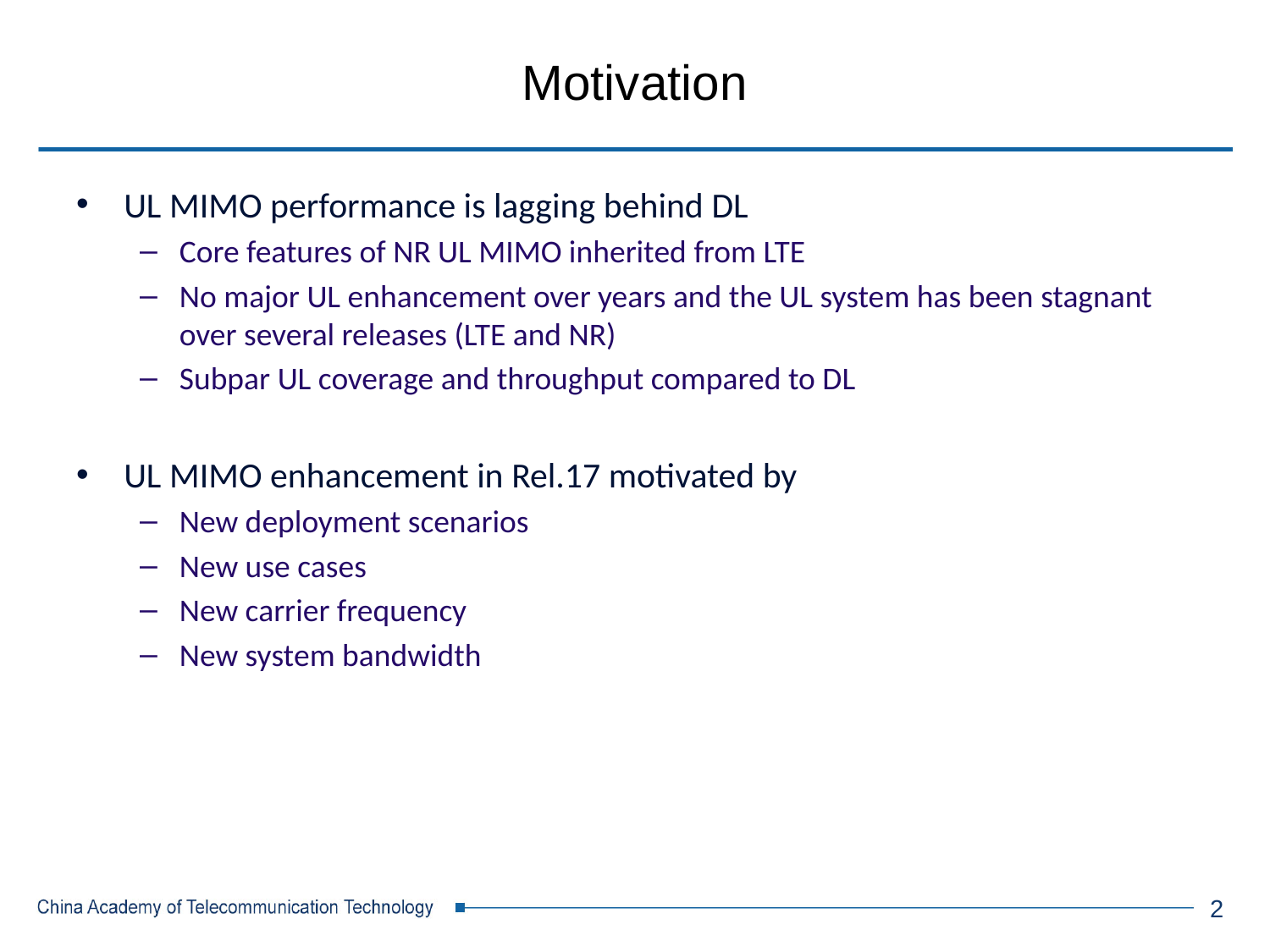

# Motivation
UL MIMO performance is lagging behind DL
Core features of NR UL MIMO inherited from LTE
No major UL enhancement over years and the UL system has been stagnant over several releases (LTE and NR)
Subpar UL coverage and throughput compared to DL

UL MIMO enhancement in Rel.17 motivated by
New deployment scenarios
New use cases
New carrier frequency
New system bandwidth

2